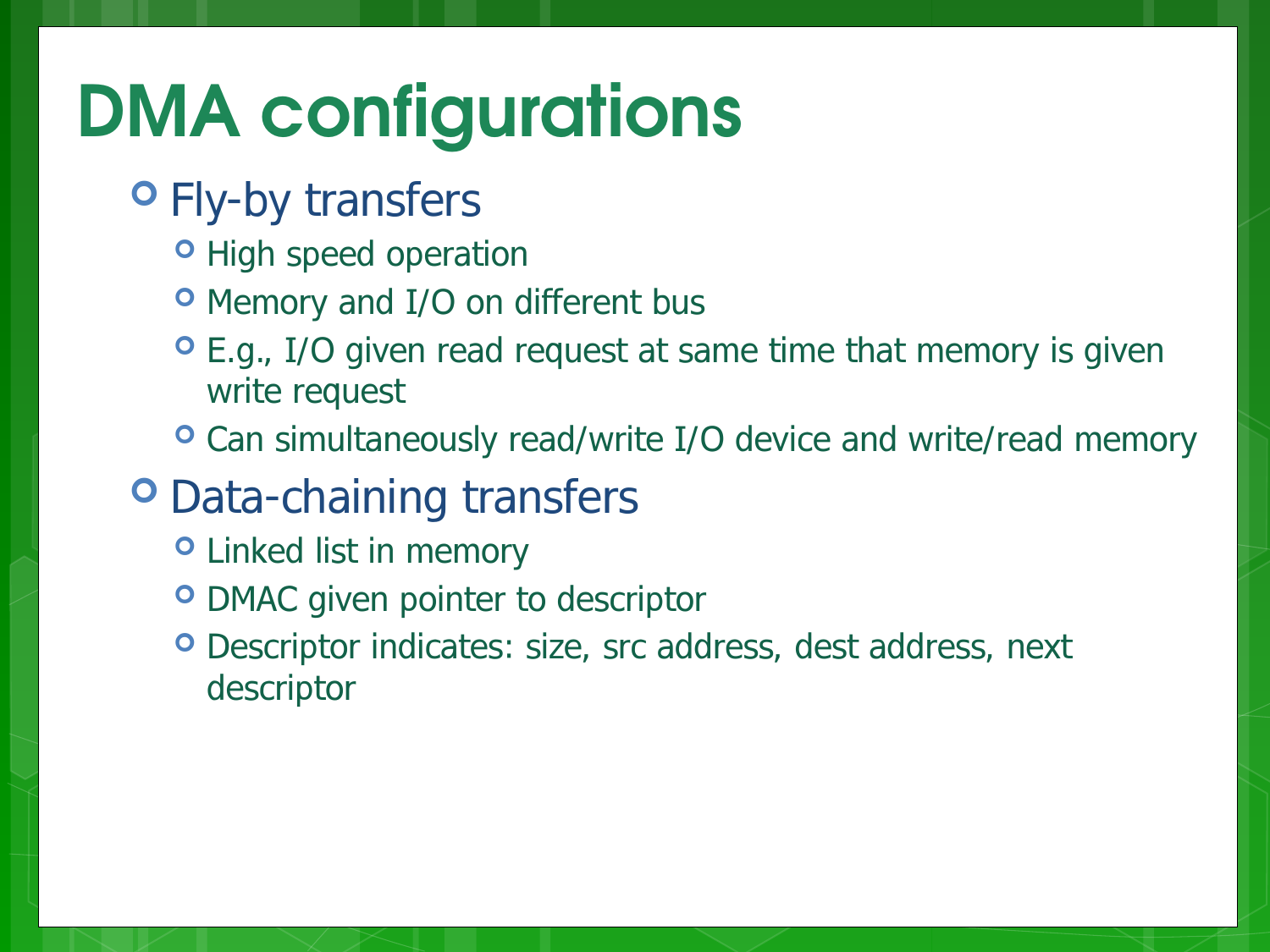

# DMA configurations
Fly-by transfers
High speed operation
Memory and I/O on different bus
E.g., I/O given read request at same time that memory is given write request
Can simultaneously read/write I/O device and write/read memory
Data-chaining transfers
Linked list in memory
DMAC given pointer to descriptor
Descriptor indicates: size, src address, dest address, next descriptor